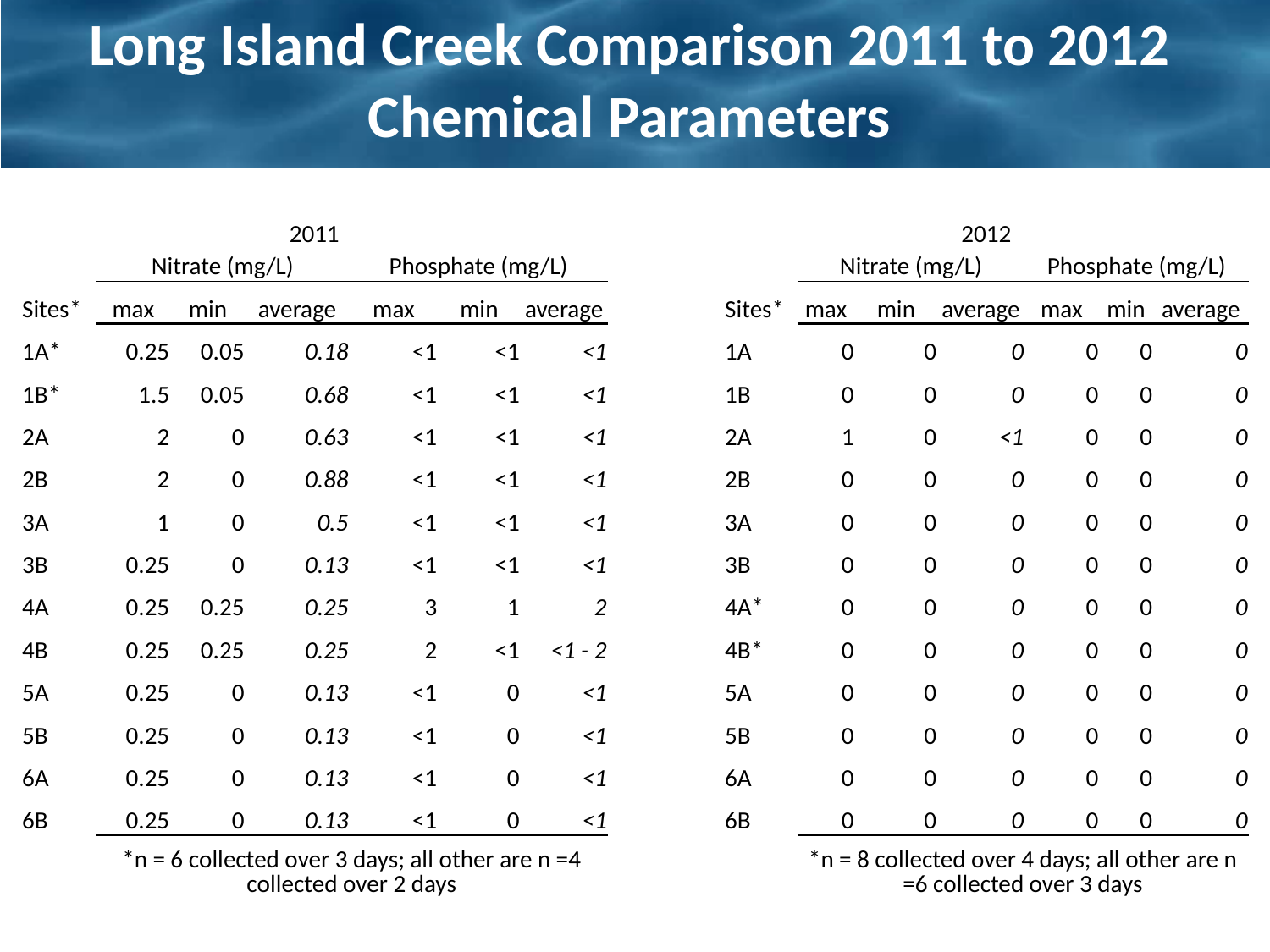

# Long Island Creek Comparison 2011 to 2012 Chemical Parameters
| 2011 |  |  |  |  |  |  |  | 2012 |  |  |  |  |  |  |
| --- | --- | --- | --- | --- | --- | --- | --- | --- | --- | --- | --- | --- | --- | --- |
|  | Nitrate (mg/L) |  |  | Phosphate (mg/L) |  |  |  |  | Nitrate (mg/L) |  |  | Phosphate (mg/L) |  |  |
| Sites\* | max | min | average | max | min | average |  | Sites\* | max | min | average | max | min | average |
| 1A\* | 0.25 | 0.05 | 0.18 | <1 | <1 | <1 |  | 1A | 0 | 0 | 0 | 0 | 0 | 0 |
| 1B\* | 1.5 | 0.05 | 0.68 | <1 | <1 | <1 |  | 1B | 0 | 0 | 0 | 0 | 0 | 0 |
| 2A | 2 | 0 | 0.63 | <1 | <1 | <1 |  | 2A | 1 | 0 | <1 | 0 | 0 | 0 |
| 2B | 2 | 0 | 0.88 | <1 | <1 | <1 |  | 2B | 0 | 0 | 0 | 0 | 0 | 0 |
| 3A | 1 | 0 | 0.5 | <1 | <1 | <1 |  | 3A | 0 | 0 | 0 | 0 | 0 | 0 |
| 3B | 0.25 | 0 | 0.13 | <1 | <1 | <1 |  | 3B | 0 | 0 | 0 | 0 | 0 | 0 |
| 4A | 0.25 | 0.25 | 0.25 | 3 | 1 | 2 |  | 4A\* | 0 | 0 | 0 | 0 | 0 | 0 |
| 4B | 0.25 | 0.25 | 0.25 | 2 | <1 | <1 - 2 |  | 4B\* | 0 | 0 | 0 | 0 | 0 | 0 |
| 5A | 0.25 | 0 | 0.13 | <1 | 0 | <1 |  | 5A | 0 | 0 | 0 | 0 | 0 | 0 |
| 5B | 0.25 | 0 | 0.13 | <1 | 0 | <1 |  | 5B | 0 | 0 | 0 | 0 | 0 | 0 |
| 6A | 0.25 | 0 | 0.13 | <1 | 0 | <1 |  | 6A | 0 | 0 | 0 | 0 | 0 | 0 |
| 6B | 0.25 | 0 | 0.13 | <1 | 0 | <1 |  | 6B | 0 | 0 | 0 | 0 | 0 | 0 |
|  | \*n = 6 collected over 3 days; all other are n =4 collected over 2 days |  |  |  |  |  |  |  | \*n = 8 collected over 4 days; all other are n =6 collected over 3 days |  |  |  |  |  |